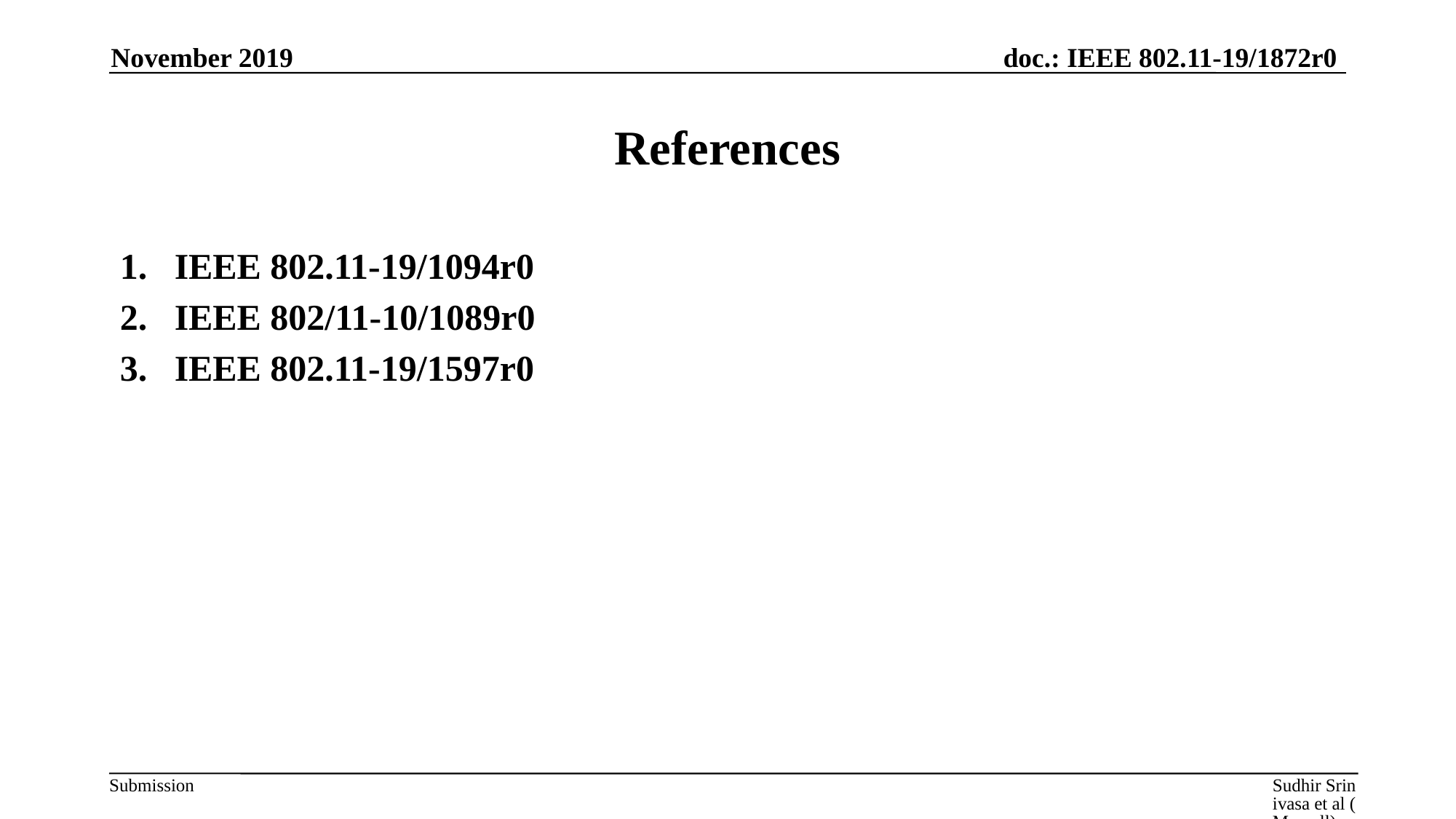

November 2019
# References
IEEE 802.11-19/1094r0
IEEE 802/11-10/1089r0
IEEE 802.11-19/1597r0
Sudhir Srinivasa et al (Marvell)